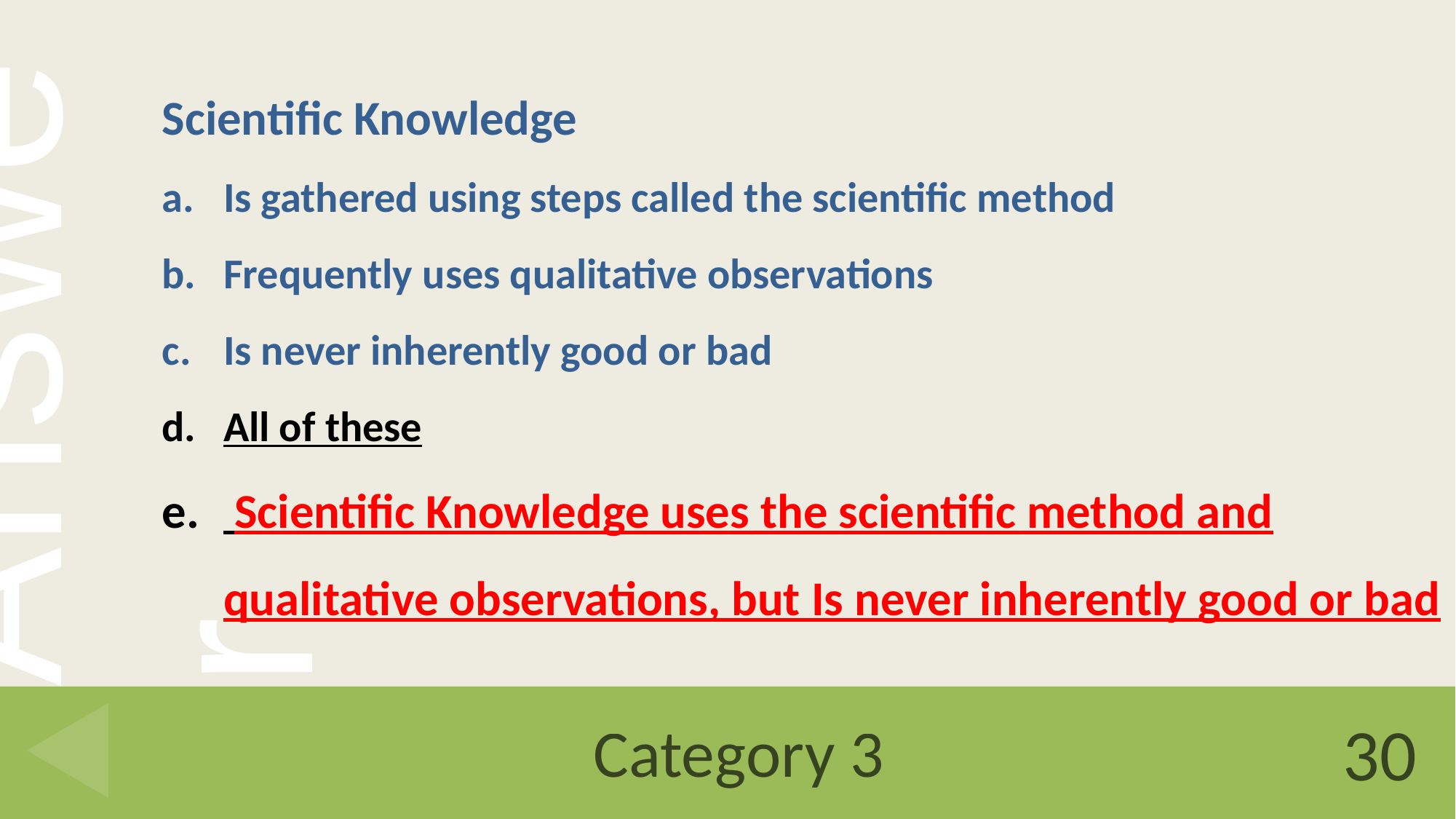

Scientific Knowledge
Is gathered using steps called the scientific method
Frequently uses qualitative observations
Is never inherently good or bad
All of these
 Scientific Knowledge uses the scientific method and qualitative observations, but Is never inherently good or bad

# Category 3
30